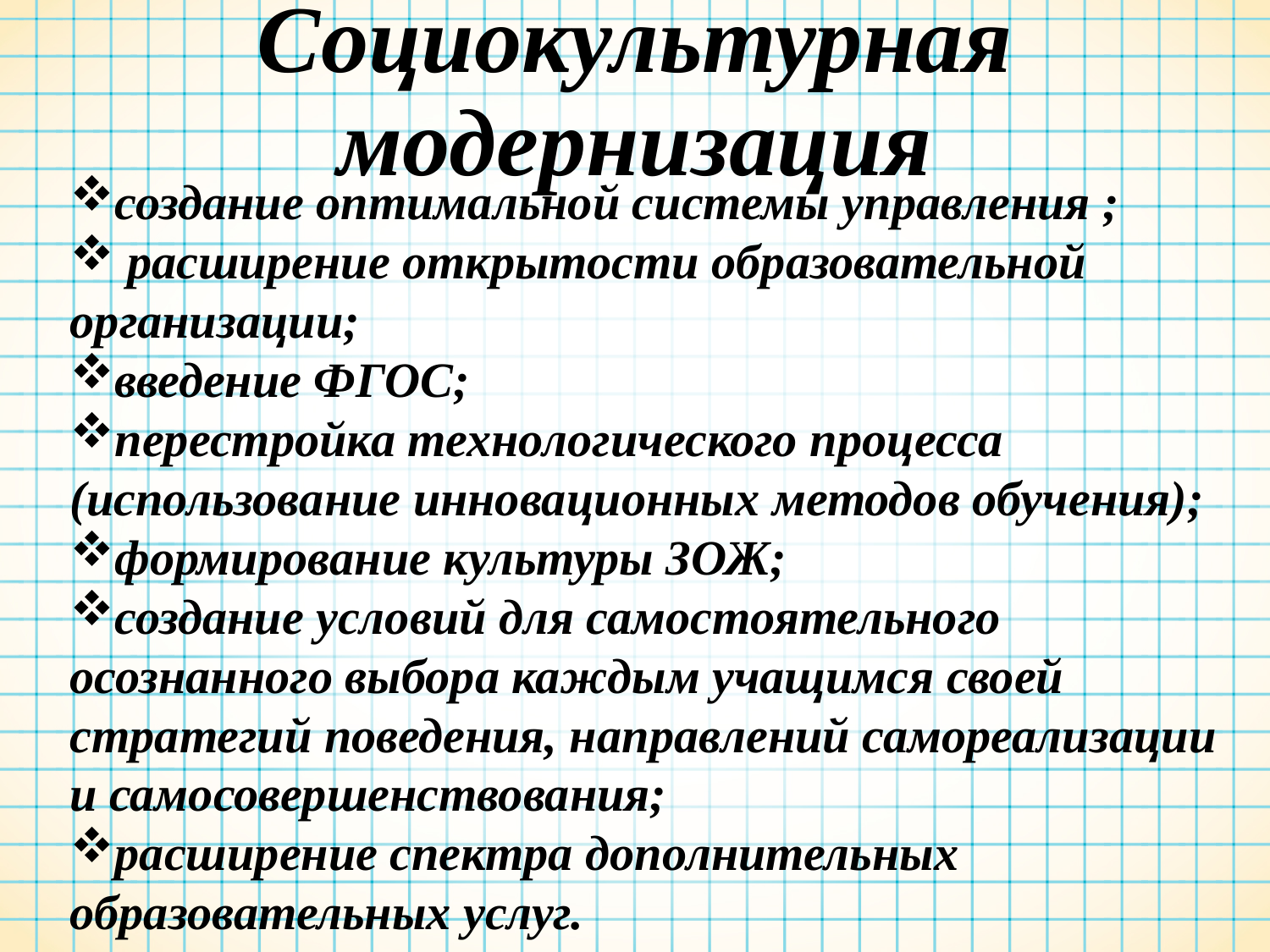

# Социокультурная модернизация
создание оптимальной системы управления ;
 расширение открытости образовательной организации;
введение ФГОС;
перестройка технологического процесса (использование инновационных методов обучения);
формирование культуры ЗОЖ;
создание условий для самостоятельного осознанного выбора каждым учащимся своей стратегий поведения, направлений самореализации и самосовершенствования;
расширение спектра дополнительных образовательных услуг.